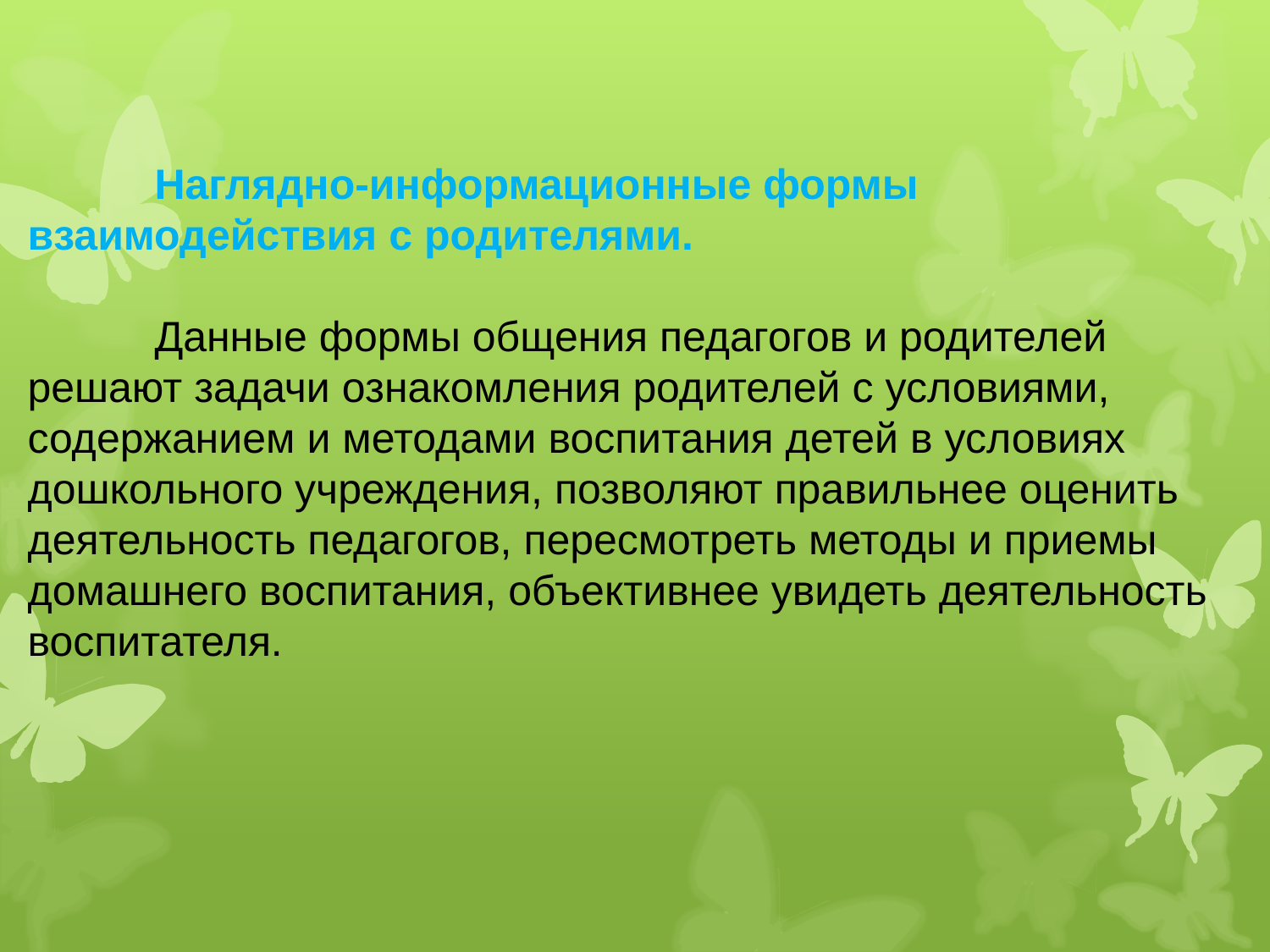

# Наглядно-информационные формы взаимодействия с родителями. Данные формы общения педагогов и родителей решают задачи ознакомления родителей с условиями, содержанием и методами воспитания детей в условиях дошкольного учреждения, позволяют правильнее оценить деятельность педагогов, пересмотреть методы и приемы домашнего воспитания, объективнее увидеть деятельность воспитателя.